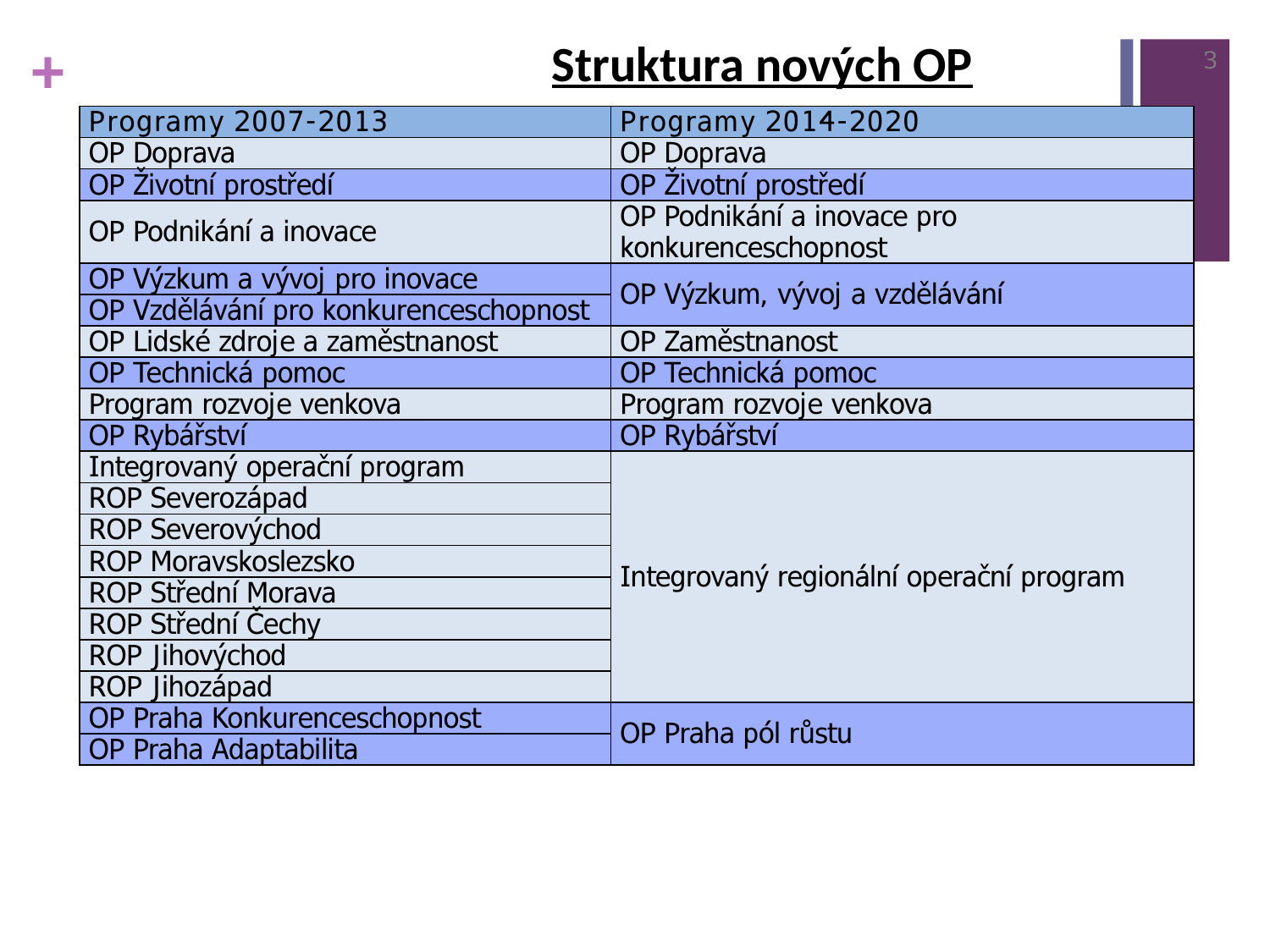

# Struktura nových OP
3
| Programy 2007-2013 | Programy 2014-2020 |
| --- | --- |
| OP Doprava | OP Doprava |
| OP Životní prostředí | OP Životní prostředí |
| OP Podnikání a inovace | OP Podnikání a inovace pro konkurenceschopnost |
| OP Výzkum a vývoj pro inovace | OP Výzkum, vývoj a vzdělávání |
| OP Vzdělávání pro konkurenceschopnost |  |
| OP Lidské zdroje a zaměstnanost | OP Zaměstnanost |
| OP Technická pomoc | OP Technická pomoc |
| Program rozvoje venkova | Program rozvoje venkova |
| OP Rybářství | OP Rybářství |
| Integrovaný operační program | Integrovaný regionální operační program |
| ROP Severozápad |  |
| ROP Severovýchod |  |
| ROP Moravskoslezsko |  |
| ROP Střední Morava |  |
| ROP Střední Čechy |  |
| ROP Jihovýchod |  |
| ROP Jihozápad |  |
| OP Praha Konkurenceschopnost | OP Praha pól růstu |
| OP Praha Adaptabilita |  |